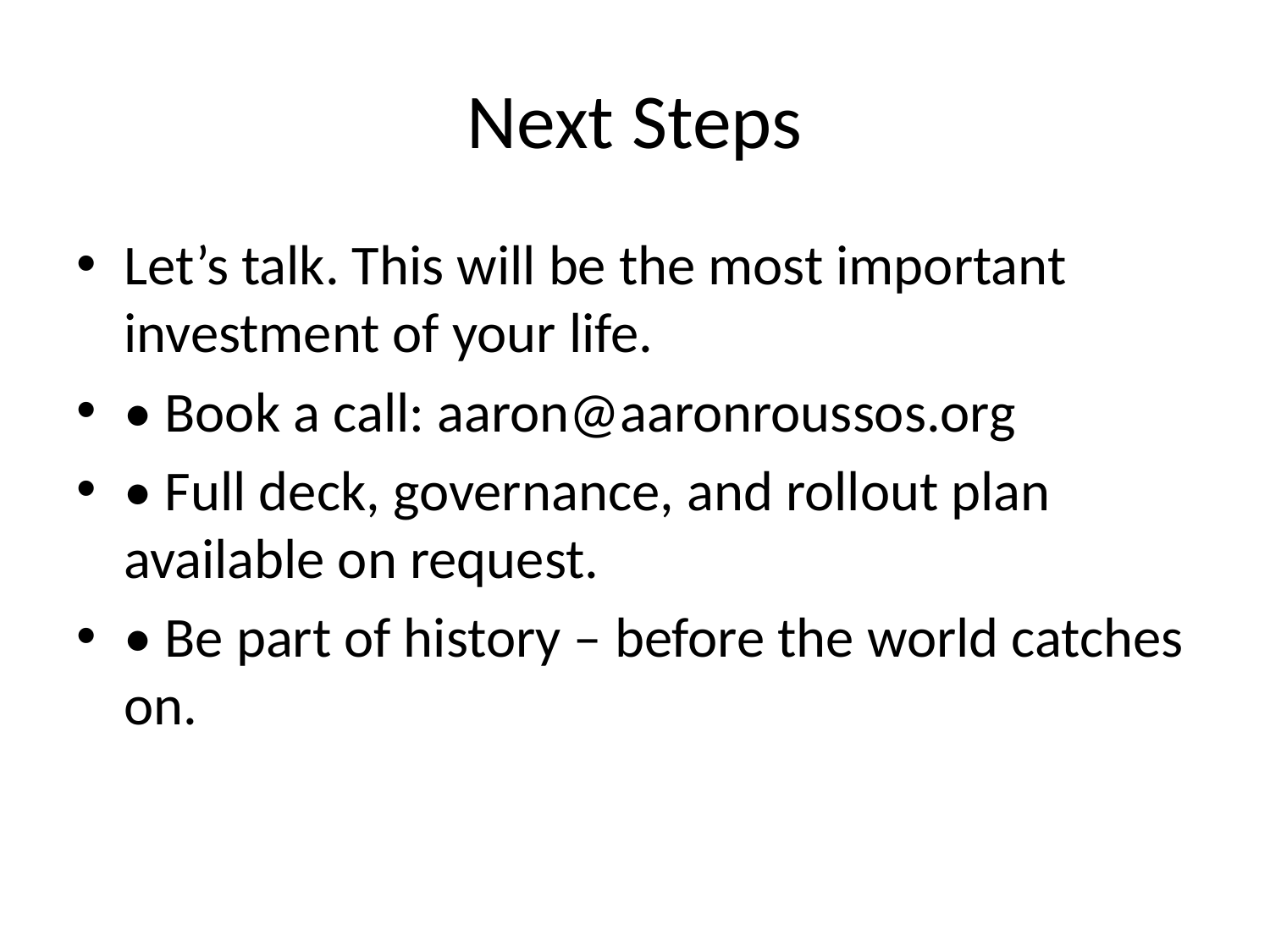

# Next Steps
Let’s talk. This will be the most important investment of your life.
• Book a call: aaron@aaronroussos.org
• Full deck, governance, and rollout plan available on request.
• Be part of history – before the world catches on.